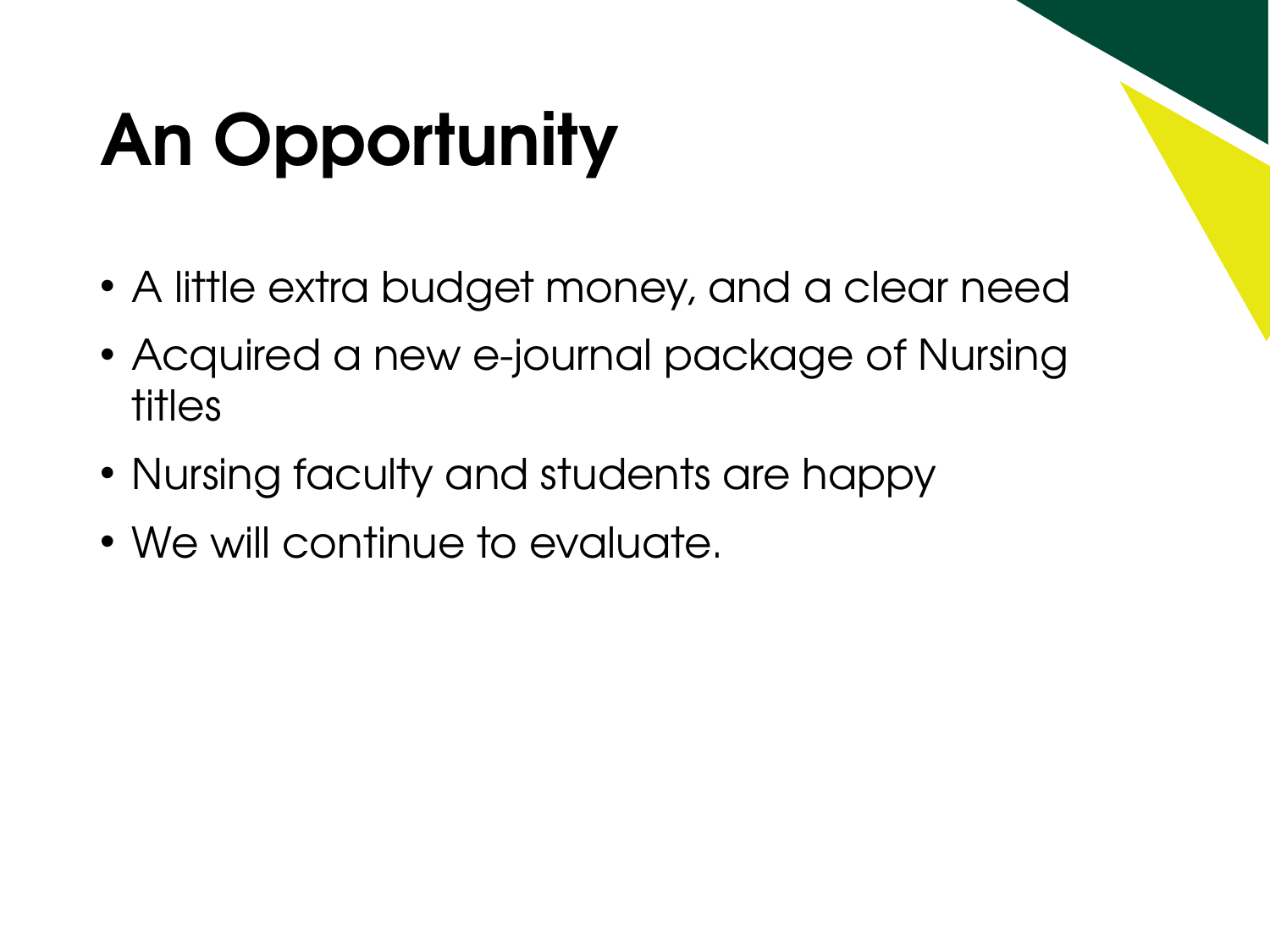

# An Opportunity
A little extra budget money, and a clear need
Acquired a new e-journal package of Nursing titles
Nursing faculty and students are happy
We will continue to evaluate.